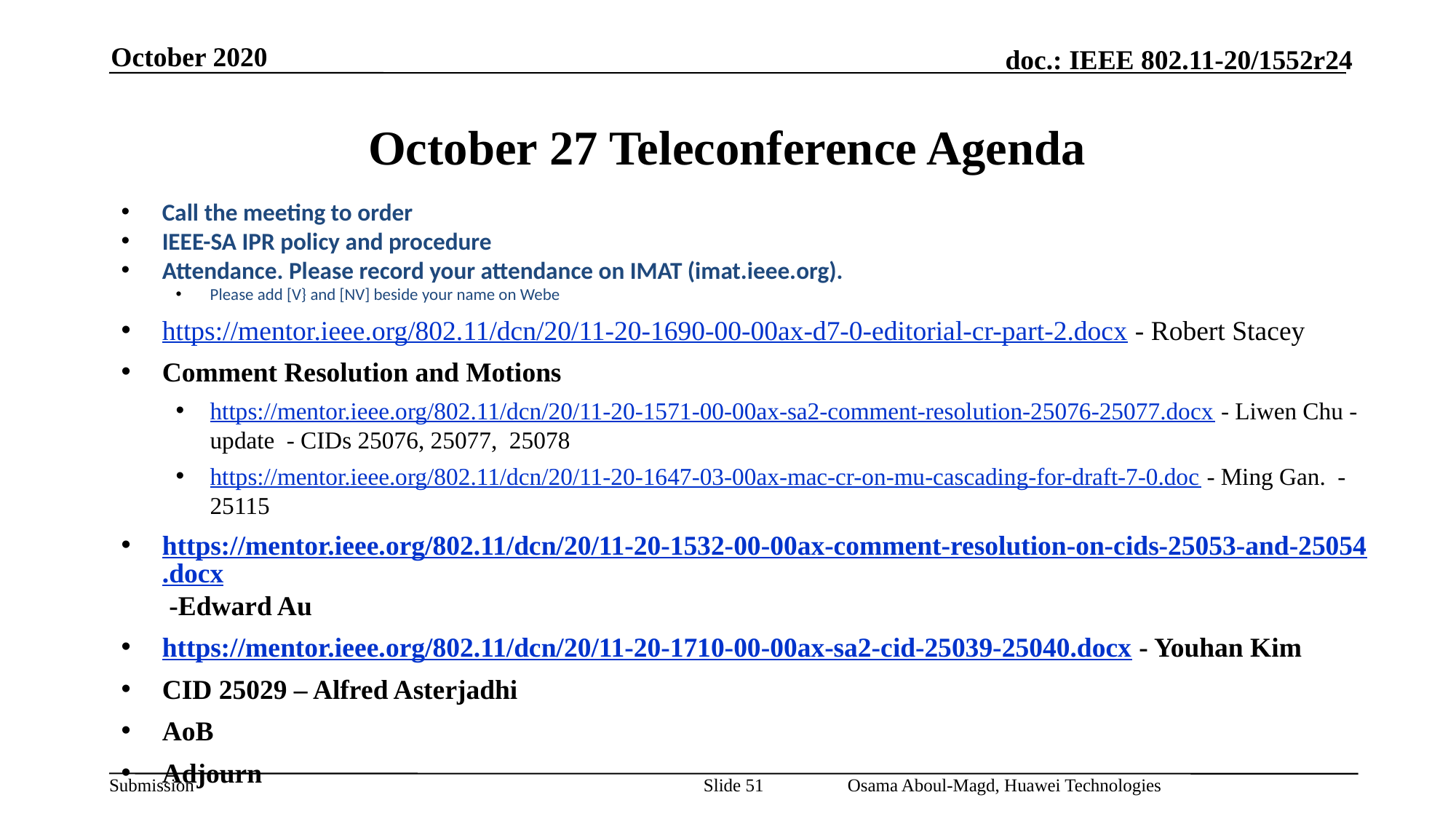

October 2020
# October 27 Teleconference Agenda
Call the meeting to order
IEEE-SA IPR policy and procedure
Attendance. Please record your attendance on IMAT (imat.ieee.org).
Please add [V} and [NV] beside your name on Webe
https://mentor.ieee.org/802.11/dcn/20/11-20-1690-00-00ax-d7-0-editorial-cr-part-2.docx - Robert Stacey
Comment Resolution and Motions
https://mentor.ieee.org/802.11/dcn/20/11-20-1571-00-00ax-sa2-comment-resolution-25076-25077.docx - Liwen Chu - update  - CIDs 25076, 25077,  25078
https://mentor.ieee.org/802.11/dcn/20/11-20-1647-03-00ax-mac-cr-on-mu-cascading-for-draft-7-0.doc - Ming Gan.  - 25115
https://mentor.ieee.org/802.11/dcn/20/11-20-1532-00-00ax-comment-resolution-on-cids-25053-and-25054.docx -Edward Au
https://mentor.ieee.org/802.11/dcn/20/11-20-1710-00-00ax-sa2-cid-25039-25040.docx - Youhan Kim
CID 25029 – Alfred Asterjadhi
AoB
Adjourn
Slide 51
Osama Aboul-Magd, Huawei Technologies